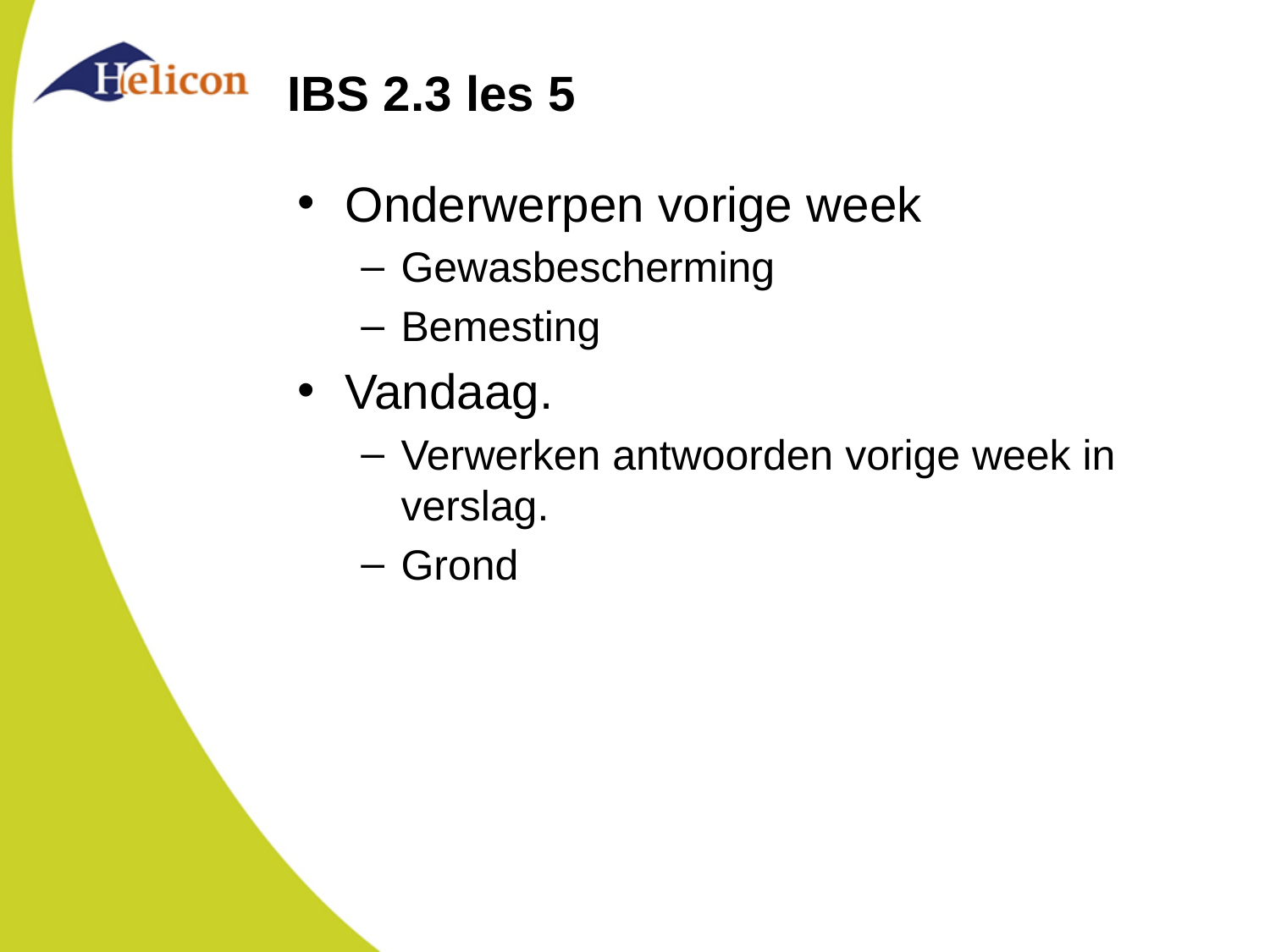

# IBS 2.3 les 5
Onderwerpen vorige week
Gewasbescherming
Bemesting
Vandaag.
Verwerken antwoorden vorige week in verslag.
Grond